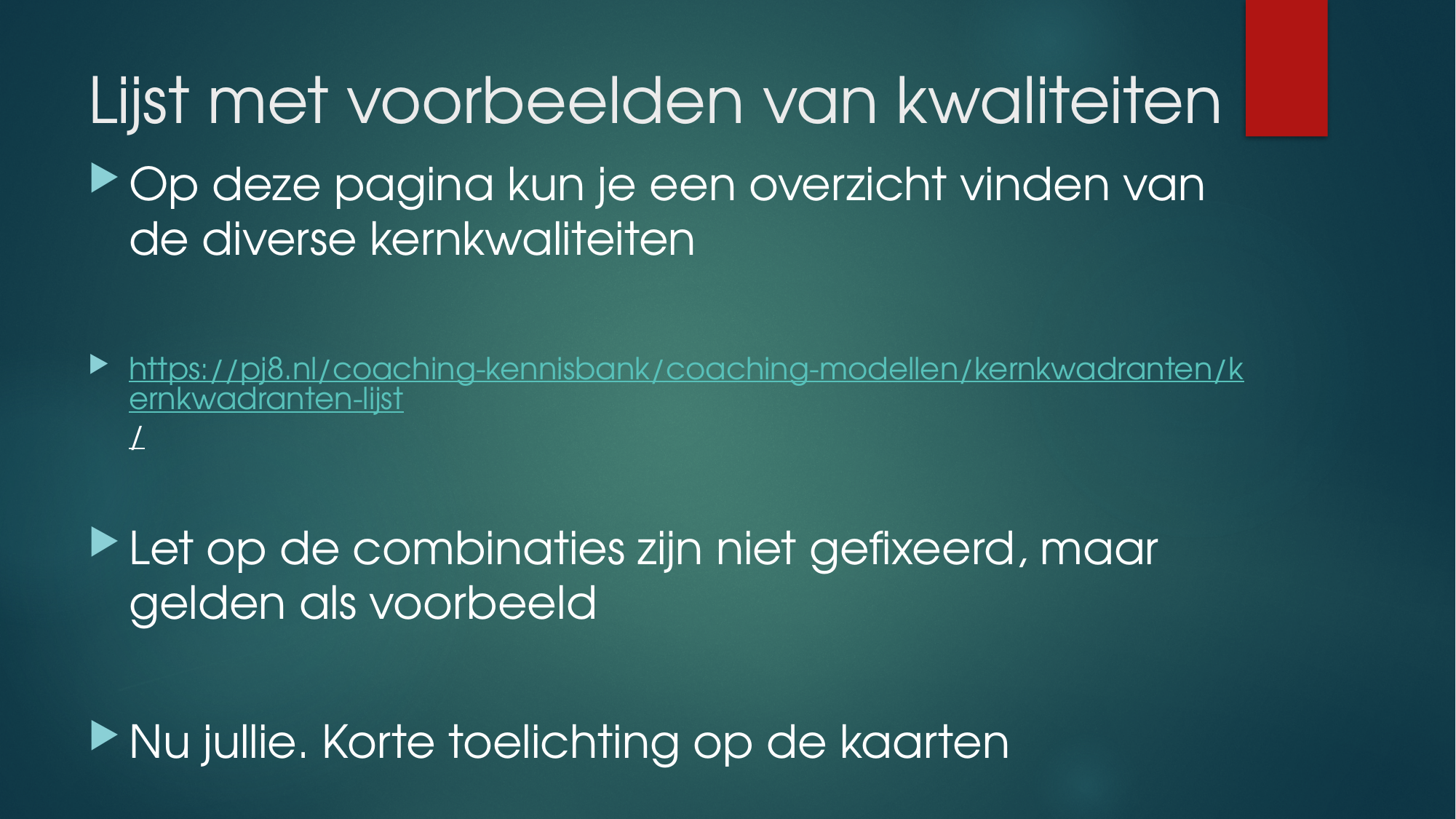

# Lijst met voorbeelden van kwaliteiten
Op deze pagina kun je een overzicht vinden van de diverse kernkwaliteiten

https://pj8.nl/coaching-kennisbank/coaching-modellen/kernkwadranten/kernkwadranten-lijst/

Let op de combinaties zijn niet gefixeerd, maar gelden als voorbeeld

Nu jullie. Korte toelichting op de kaarten